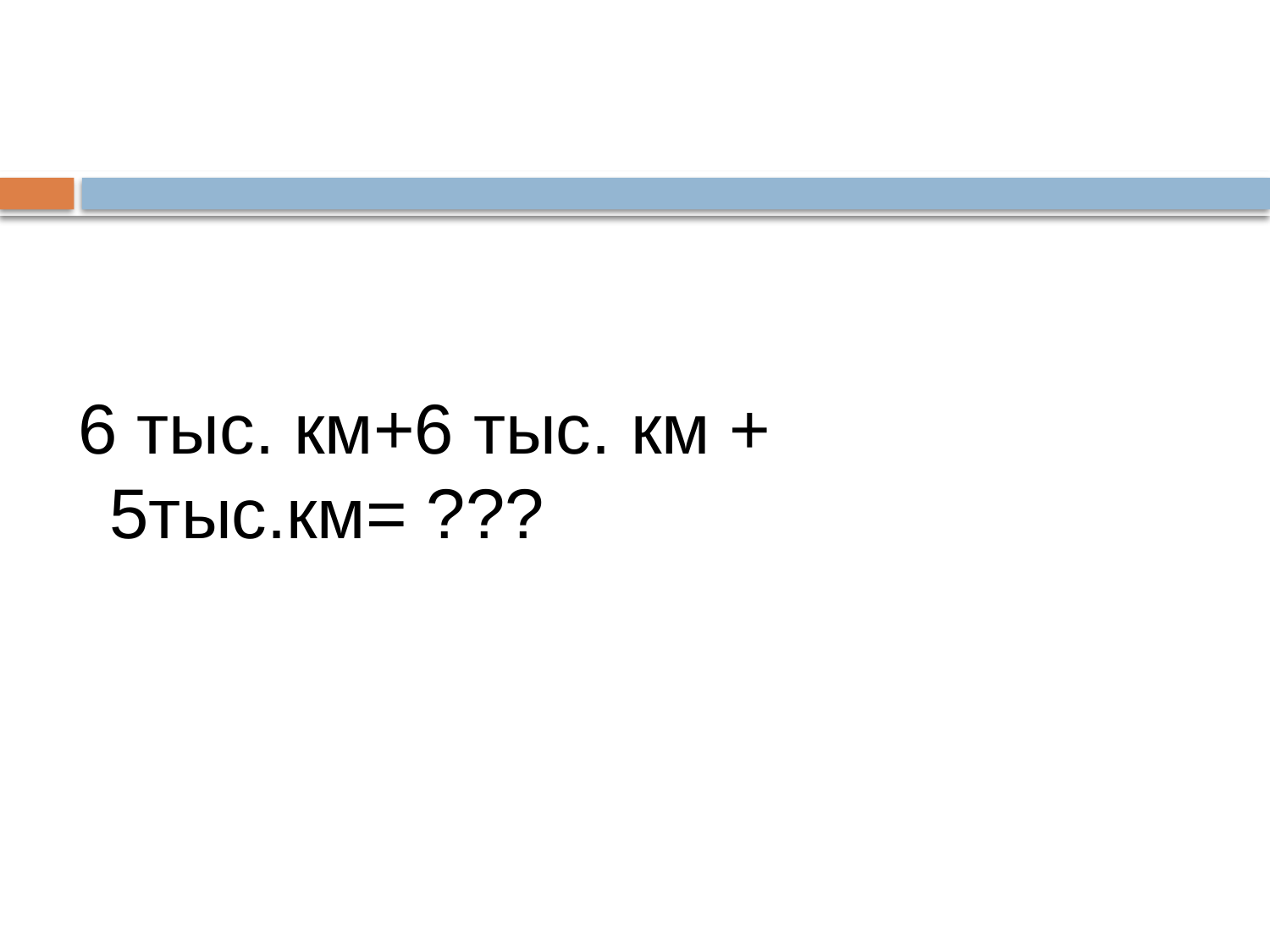

#
6 тыс. км+6 тыс. км + 5тыс.км= ???